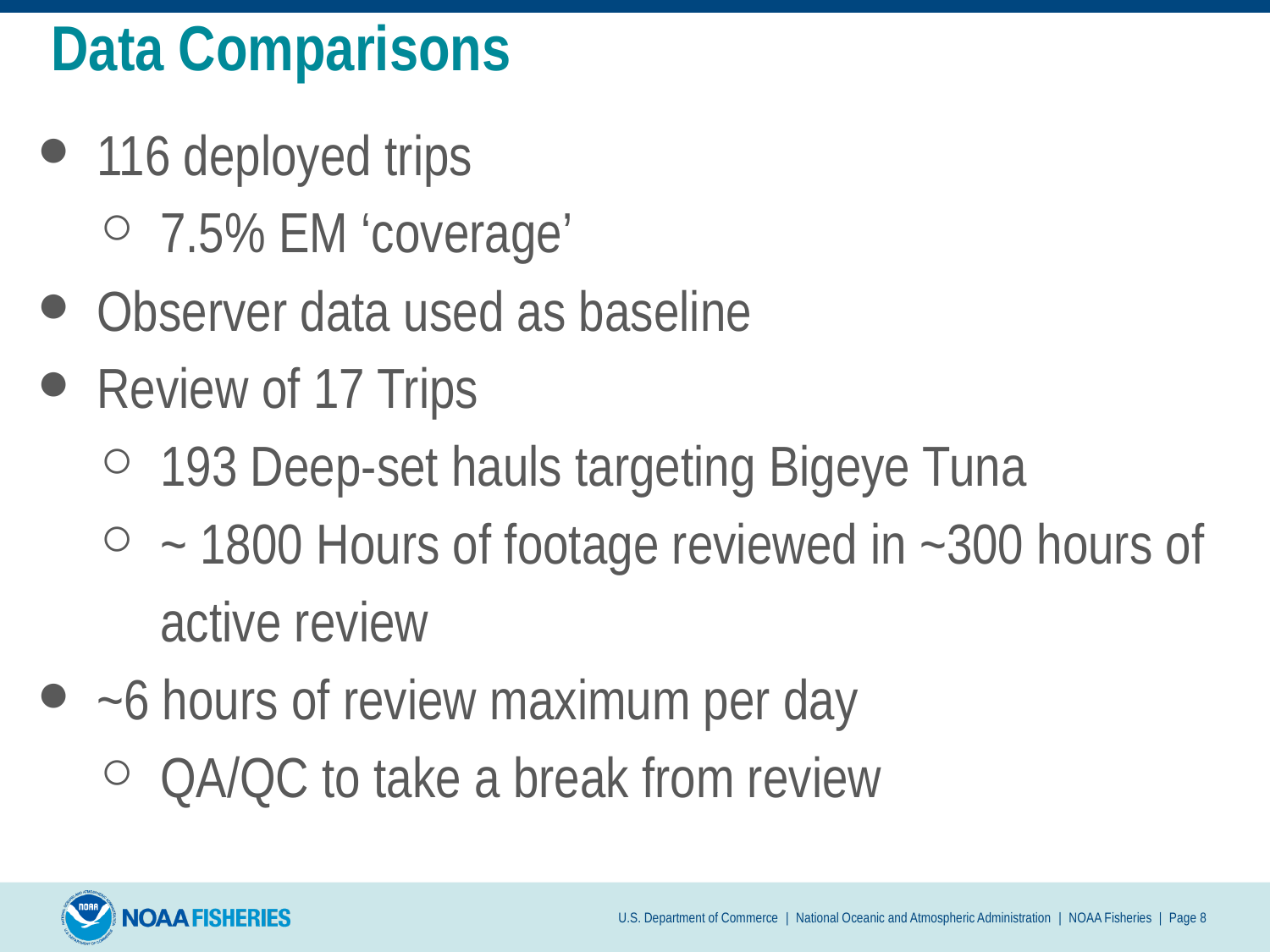

# Data Comparisons
7.5%
116 deployed trips
7.5% EM ‘coverage’
Observer data used as baseline
Review of 17 Trips
193 Deep-set hauls targeting Bigeye Tuna
~ 1800 Hours of footage reviewed in ~300 hours of active review
~6 hours of review maximum per day
QA/QC to take a break from review

50%
9.5%
66
U.S. Department of Commerce | National Oceanic and Atmospheric Administration | NOAA Fisheries | Page 8